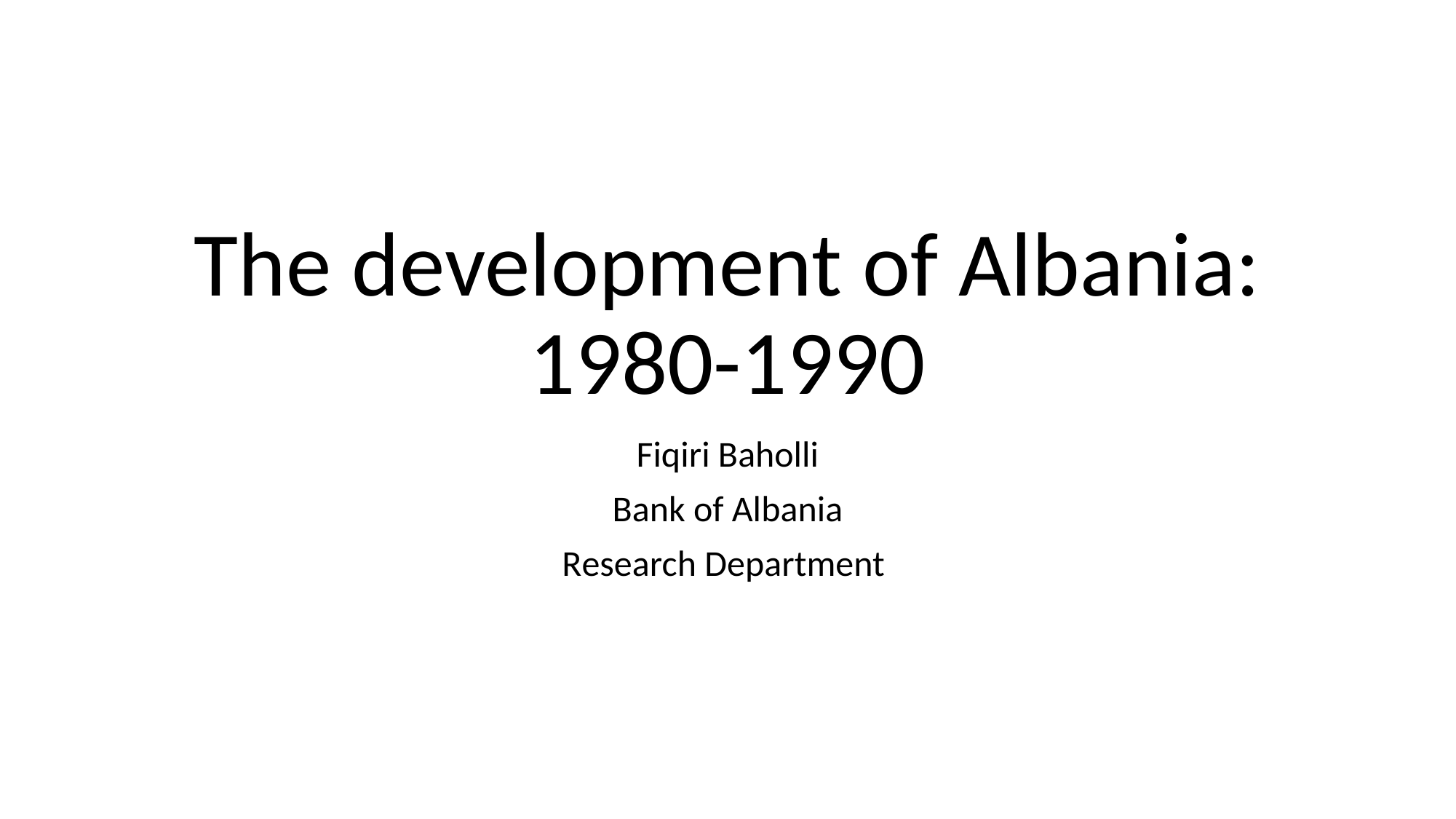

# The development of Albania: 1980-1990
Fiqiri Baholli
Bank of Albania
Research Department